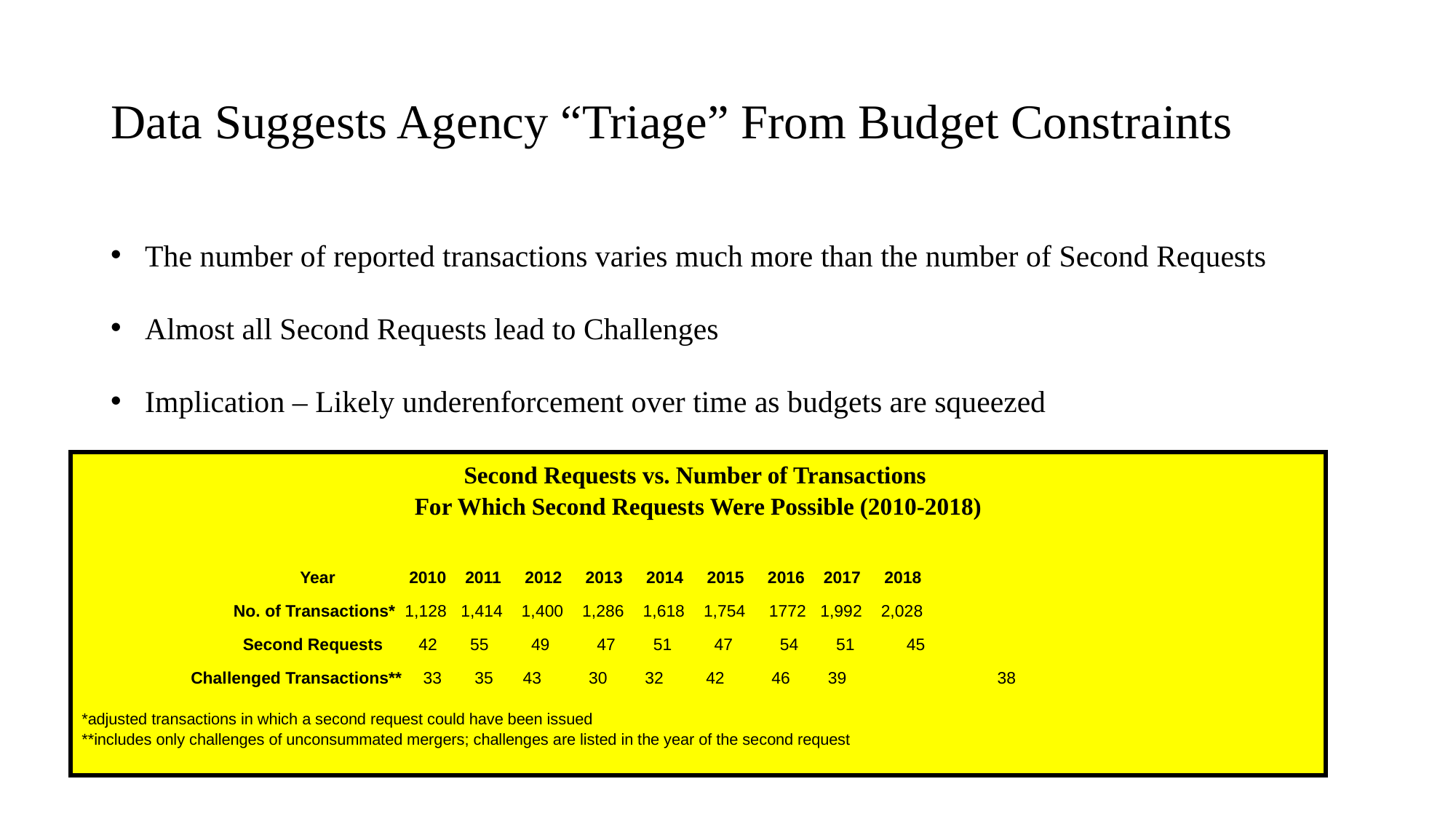

# Data Suggests Agency “Triage” From Budget Constraints
The number of reported transactions varies much more than the number of Second Requests

Almost all Second Requests lead to Challenges

Implication – Likely underenforcement over time as budgets are squeezed

Second Requests vs. Number of Transactions
For Which Second Requests Were Possible (2010-2018)

		Year	2010    2011     2012     2013     2014     2015     2016    2017     2018
	         No. of Transactions*  1,128   1,414    1,400    1,286    1,618    1,754     1772   1,992    2,028
	           Second Requests   	  42       55         49          47        51         47          54        51           45
	Challenged Transactions**	   33       35	 43          30        32         42          46        39	         38
*adjusted transactions in which a second request could have been issued
**includes only challenges of unconsummated mergers; challenges are listed in the year of the second request